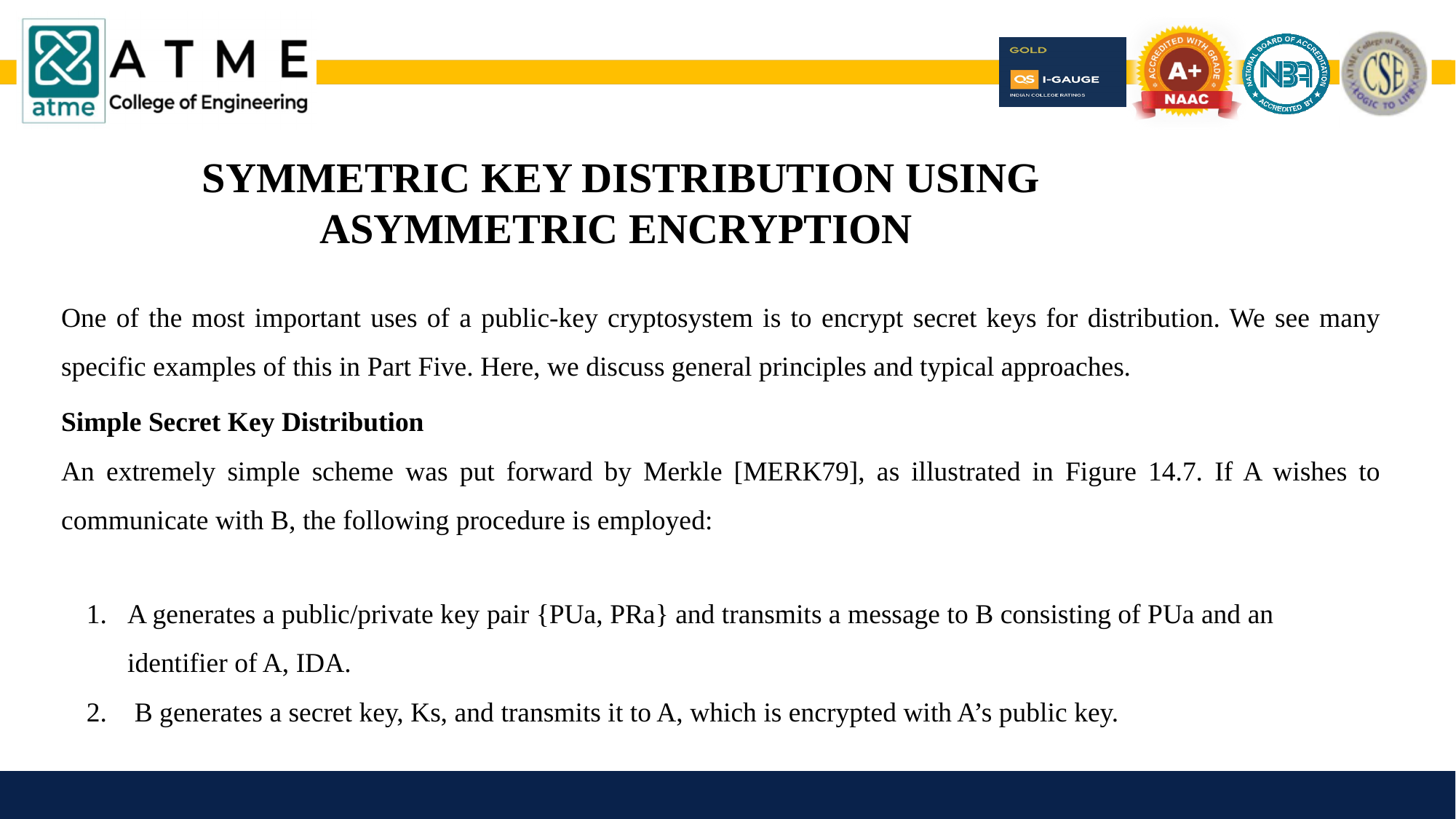

SYMMETRIC KEY DISTRIBUTION USING ASYMMETRIC ENCRYPTION
One of the most important uses of a public-key cryptosystem is to encrypt secret keys for distribution. We see many specific examples of this in Part Five. Here, we discuss general principles and typical approaches.
Simple Secret Key Distribution
An extremely simple scheme was put forward by Merkle [MERK79], as illustrated in Figure 14.7. If A wishes to communicate with B, the following procedure is employed:
A generates a public/private key pair {PUa, PRa} and transmits a message to B consisting of PUa and an identifier of A, IDA.
 B generates a secret key, Ks, and transmits it to A, which is encrypted with A’s public key.